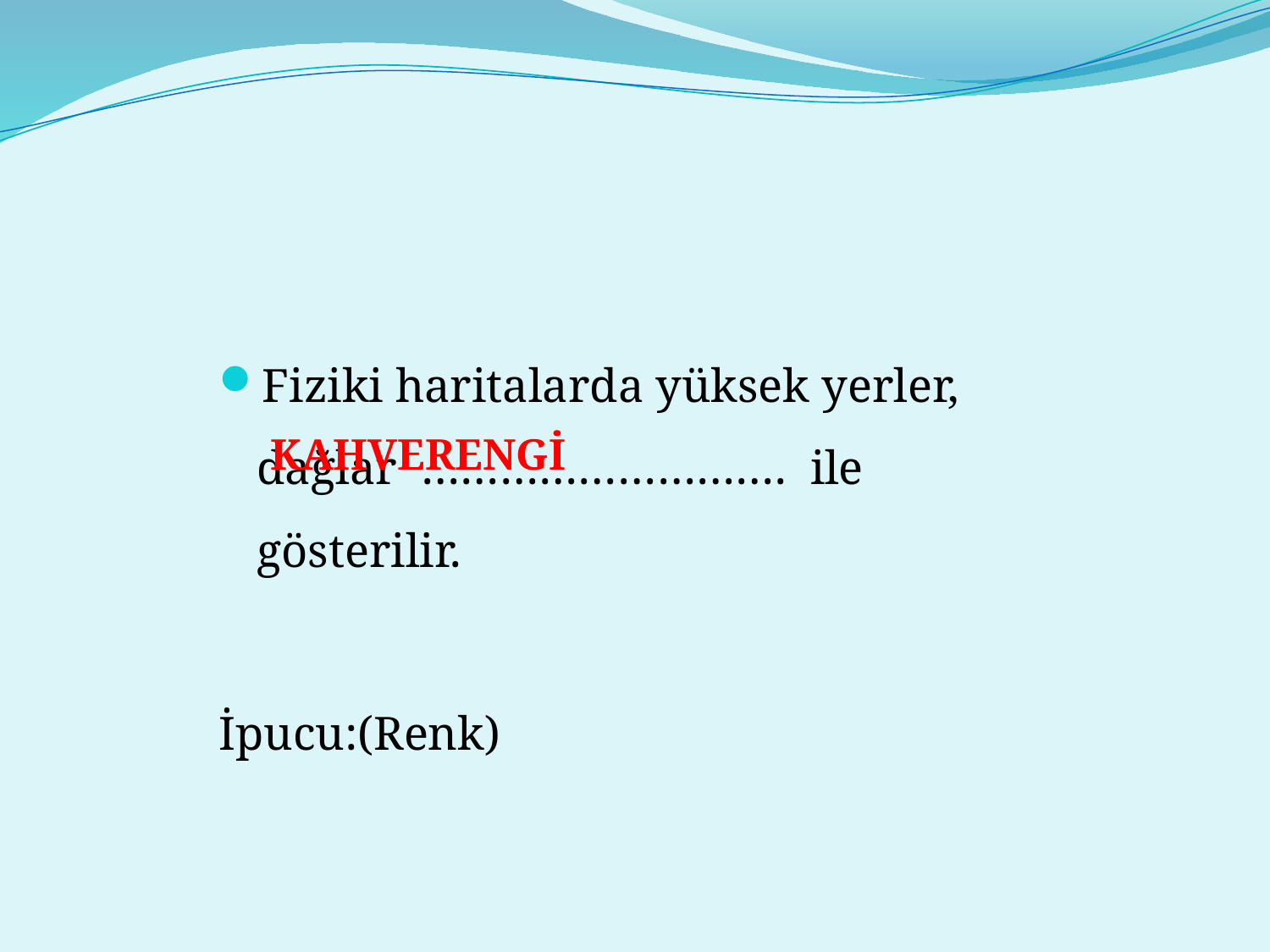

#
Fiziki haritalarda yüksek yerler, dağlar  ……………………….  ile gösterilir.

İpucu:(Renk)
KAHVERENGİ